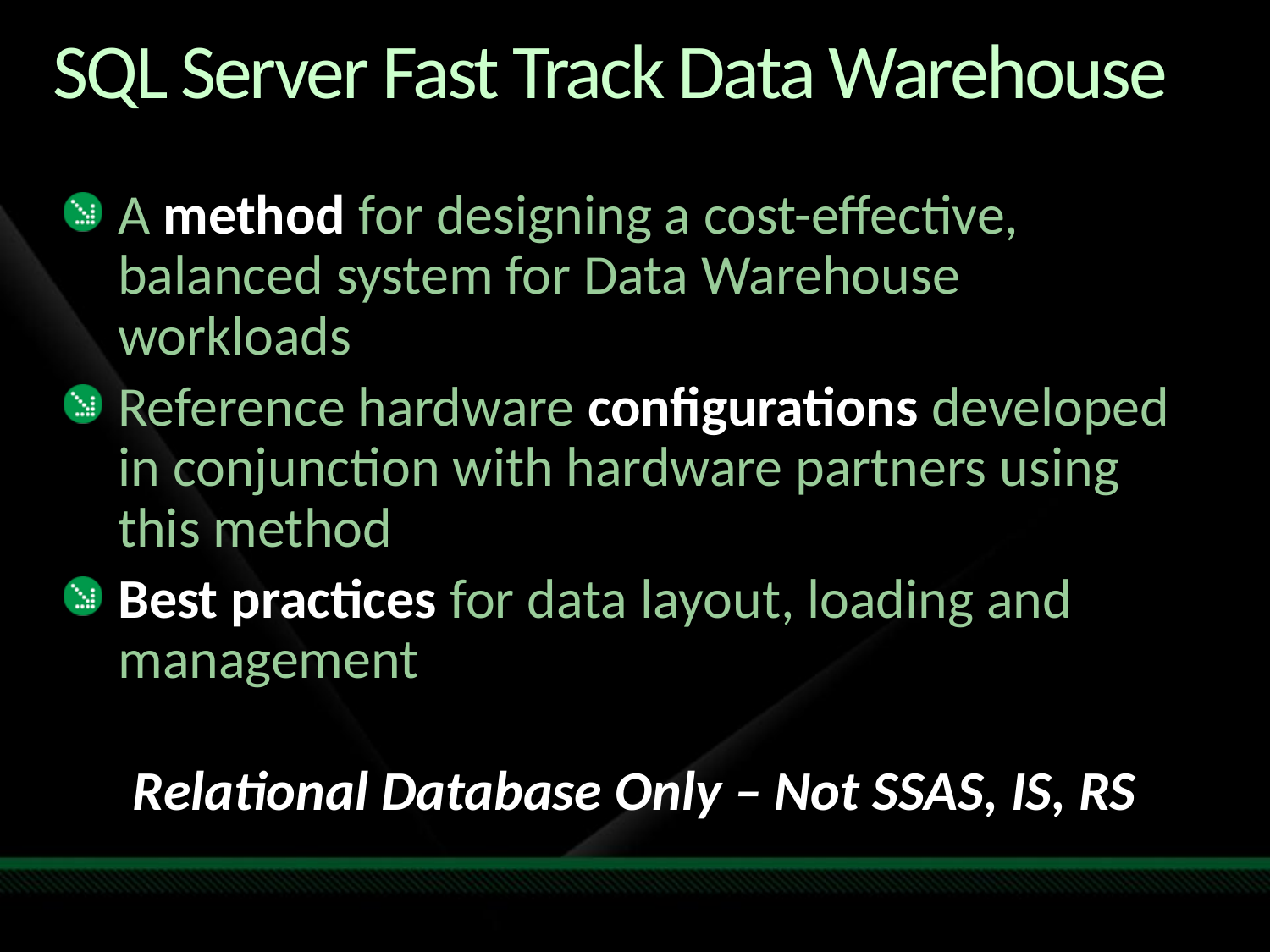

# SQL Server Fast Track Data Warehouse
A method for designing a cost-effective, balanced system for Data Warehouse workloads
Reference hardware configurations developed in conjunction with hardware partners using this method
Best practices for data layout, loading and management
Relational Database Only – Not SSAS, IS, RS